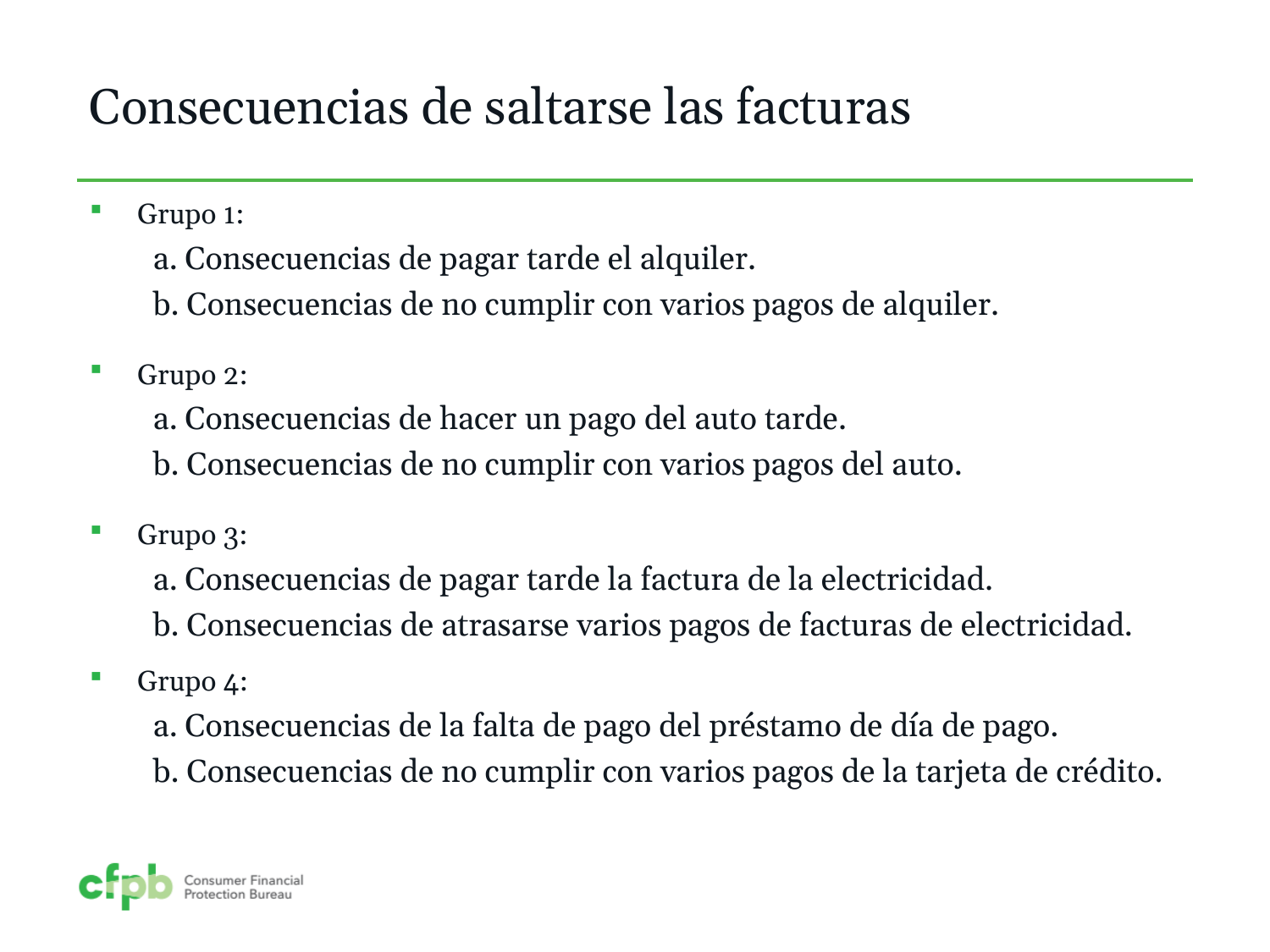

# Consecuencias de saltarse las facturas
Grupo 1:
a. Consecuencias de pagar tarde el alquiler.
b. Consecuencias de no cumplir con varios pagos de alquiler.
Grupo 2:
a. Consecuencias de hacer un pago del auto tarde.
b. Consecuencias de no cumplir con varios pagos del auto.
Grupo 3:
a. Consecuencias de pagar tarde la factura de la electricidad.
b. Consecuencias de atrasarse varios pagos de facturas de electricidad.
Grupo 4:
a. Consecuencias de la falta de pago del préstamo de día de pago.
b. Consecuencias de no cumplir con varios pagos de la tarjeta de crédito.